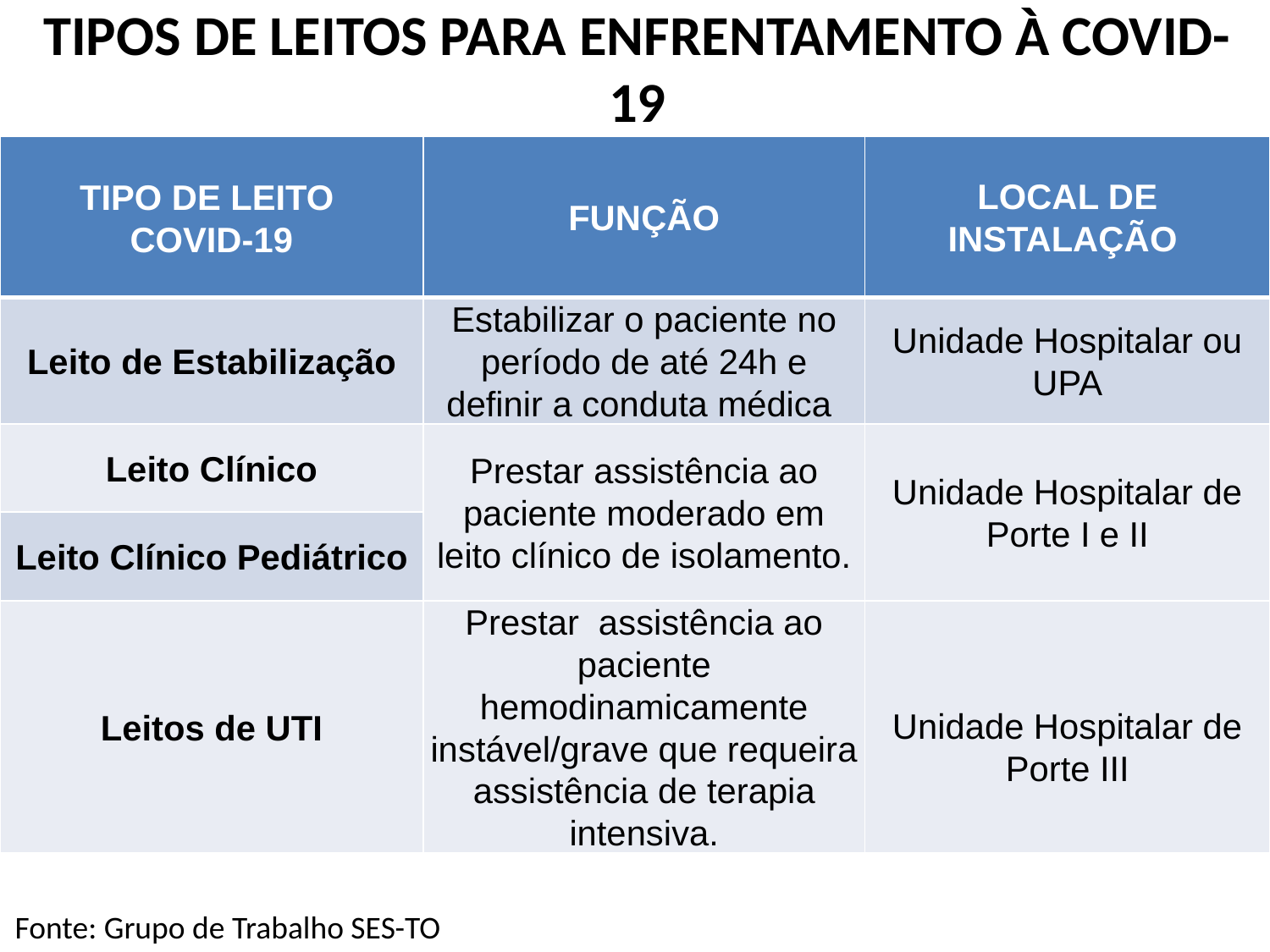

# TIPOS DE LEITOS PARA ENFRENTAMENTO À COVID-19
| TIPO DE LEITO COVID-19 | FUNÇÃO | LOCAL DE INSTALAÇÃO |
| --- | --- | --- |
| Leito de Estabilização | Estabilizar o paciente no período de até 24h e definir a conduta médica | Unidade Hospitalar ou UPA |
| Leito Clínico | Prestar assistência ao paciente moderado em leito clínico de isolamento. | Unidade Hospitalar de Porte I e II |
| Leito Clínico Pediátrico |  |  |
| Leitos de UTI | Prestar assistência ao paciente hemodinamicamente instável/grave que requeira assistência de terapia intensiva. | Unidade Hospitalar de Porte III |
Fonte: Grupo de Trabalho SES-TO